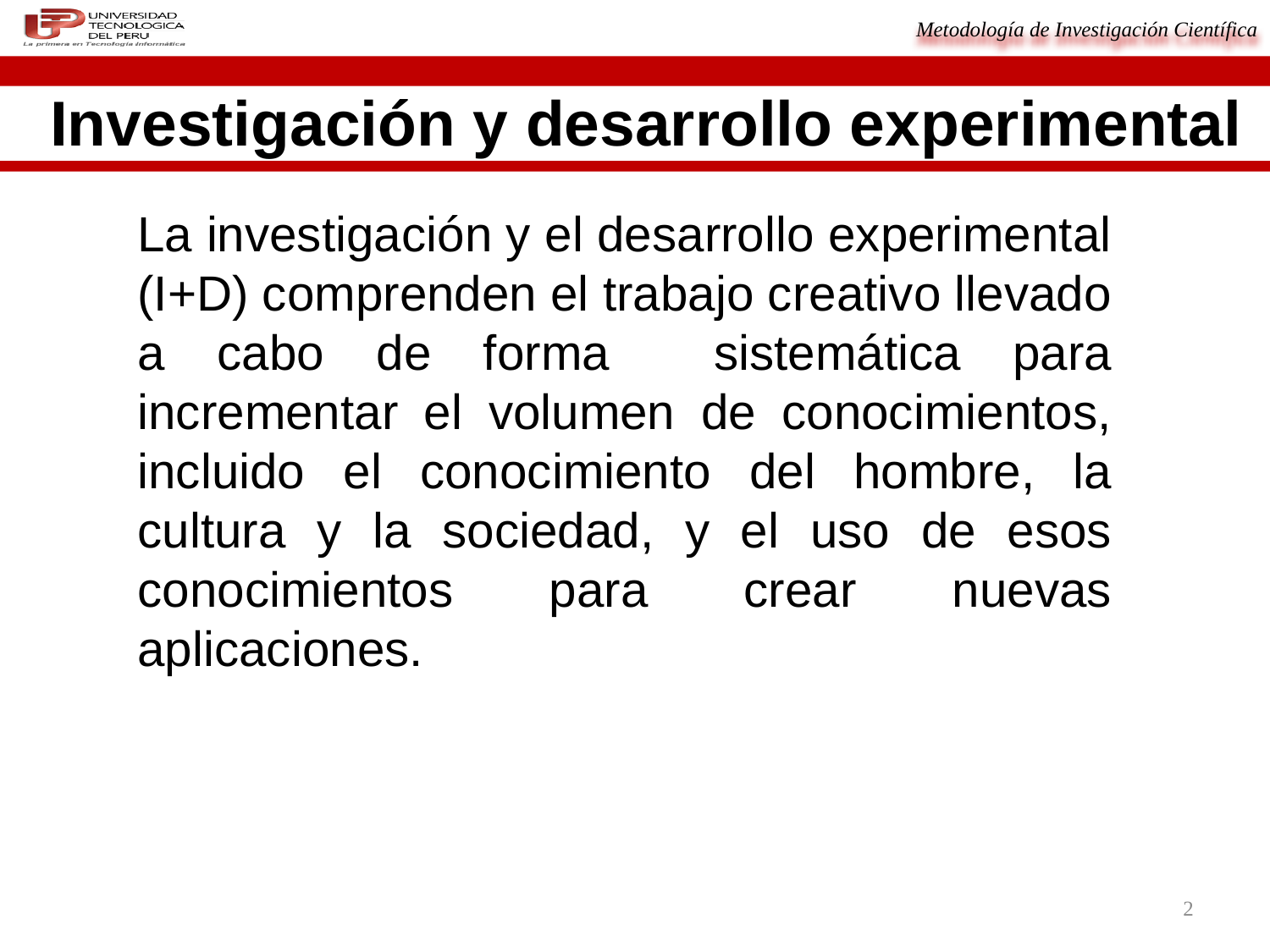

Investigación y desarrollo experimental
La investigación y el desarrollo experimental (I+D) comprenden el trabajo creativo llevado a cabo de forma  sistemática para incrementar el volumen de conocimientos, incluido el conocimiento del hombre, la cultura y la sociedad, y el uso de esos conocimientos para crear nuevas aplicaciones.

2